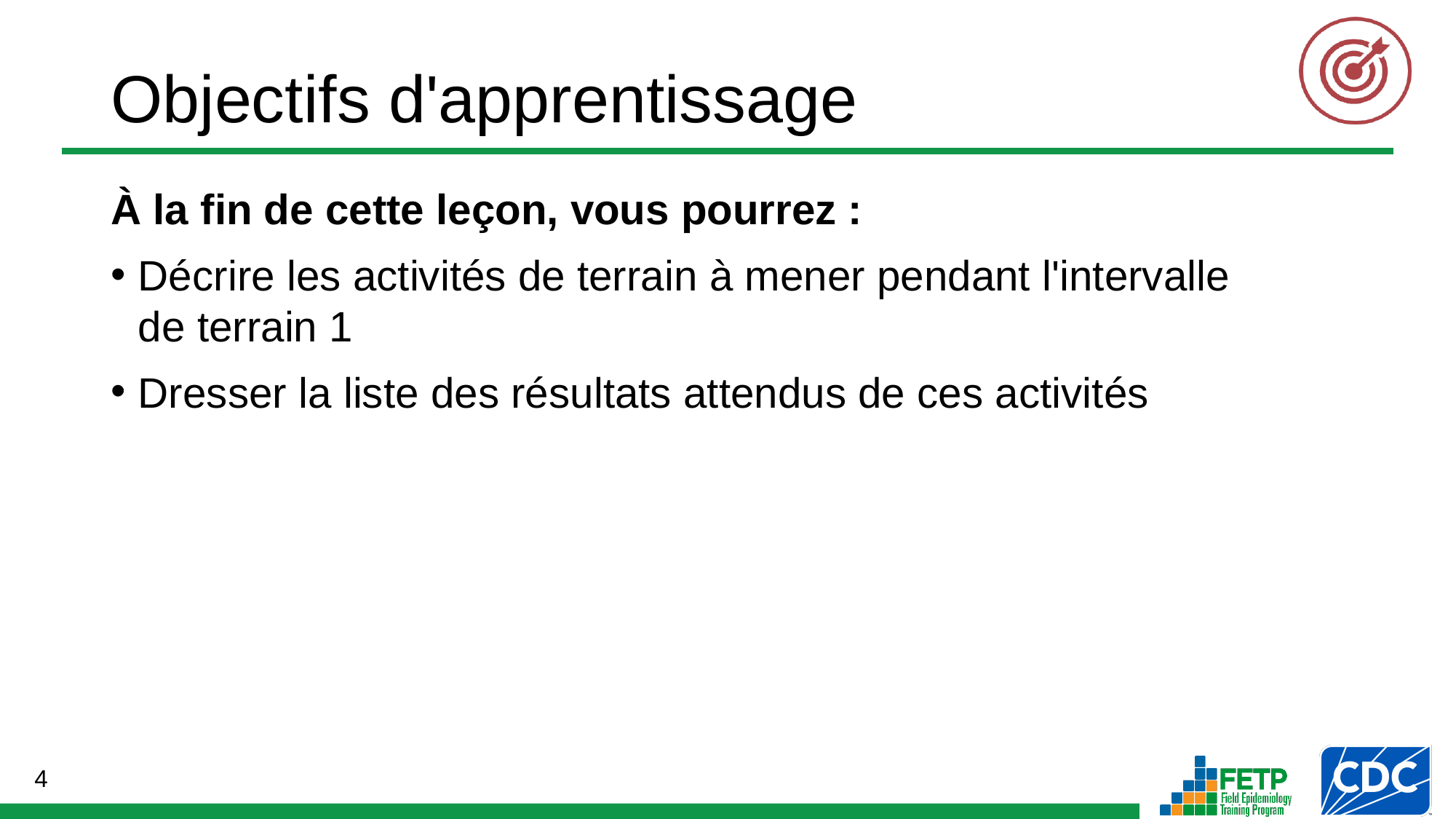

À la fin de cette leçon, vous pourrez :
Décrire les activités de terrain à mener pendant l'intervalle
de terrain 1
Dresser la liste des résultats attendus de ces activités